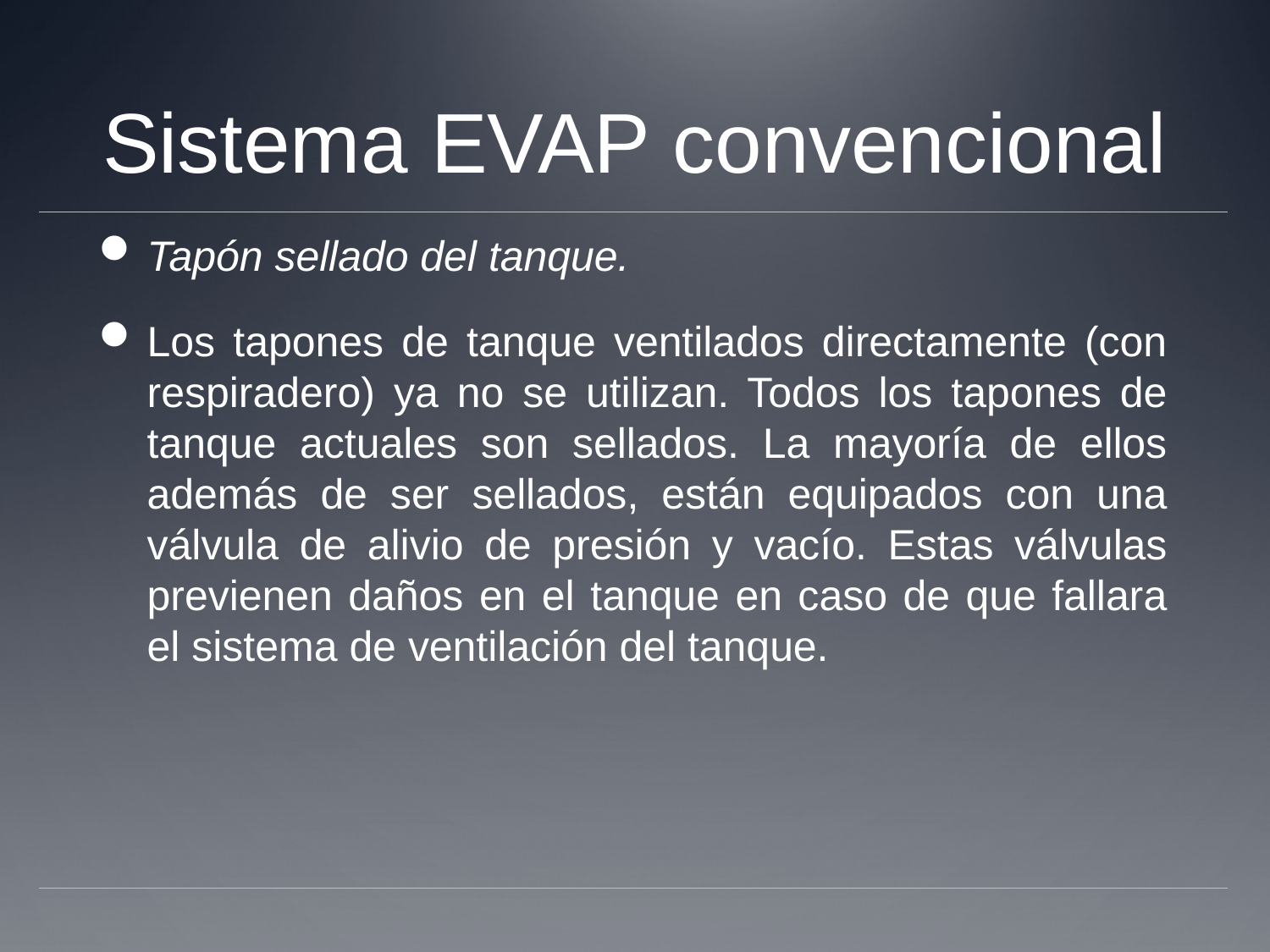

# Sistema EVAP convencional
Tapón sellado del tanque.
Los tapones de tanque ventilados directamente (con respiradero) ya no se utilizan. Todos los tapones de tanque actuales son sellados. La mayoría de ellos además de ser sellados, están equipados con una válvula de alivio de presión y vacío. Estas válvulas previenen daños en el tanque en caso de que fallara el sistema de ventilación del tanque.